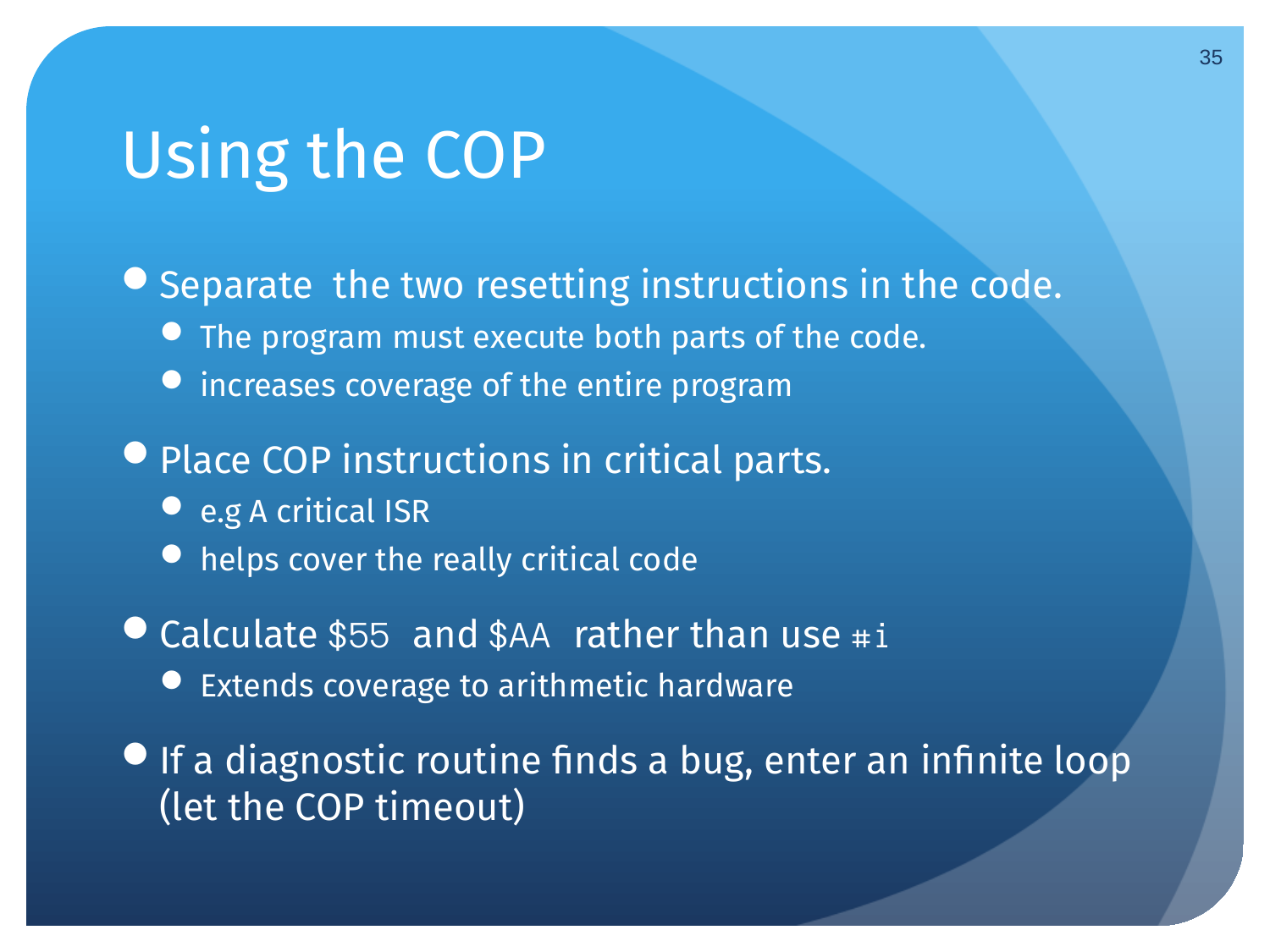

35
# Using the COP
Separate  the two resetting instructions in the code.
The program must execute both parts of the code.
increases coverage of the entire program
Place COP instructions in critical parts.
e.g A critical ISR
helps cover the really critical code
Calculate $55 and $AA rather than use #i
Extends coverage to arithmetic hardware
If a diagnostic routine finds a bug, enter an infinite loop (let the COP timeout)